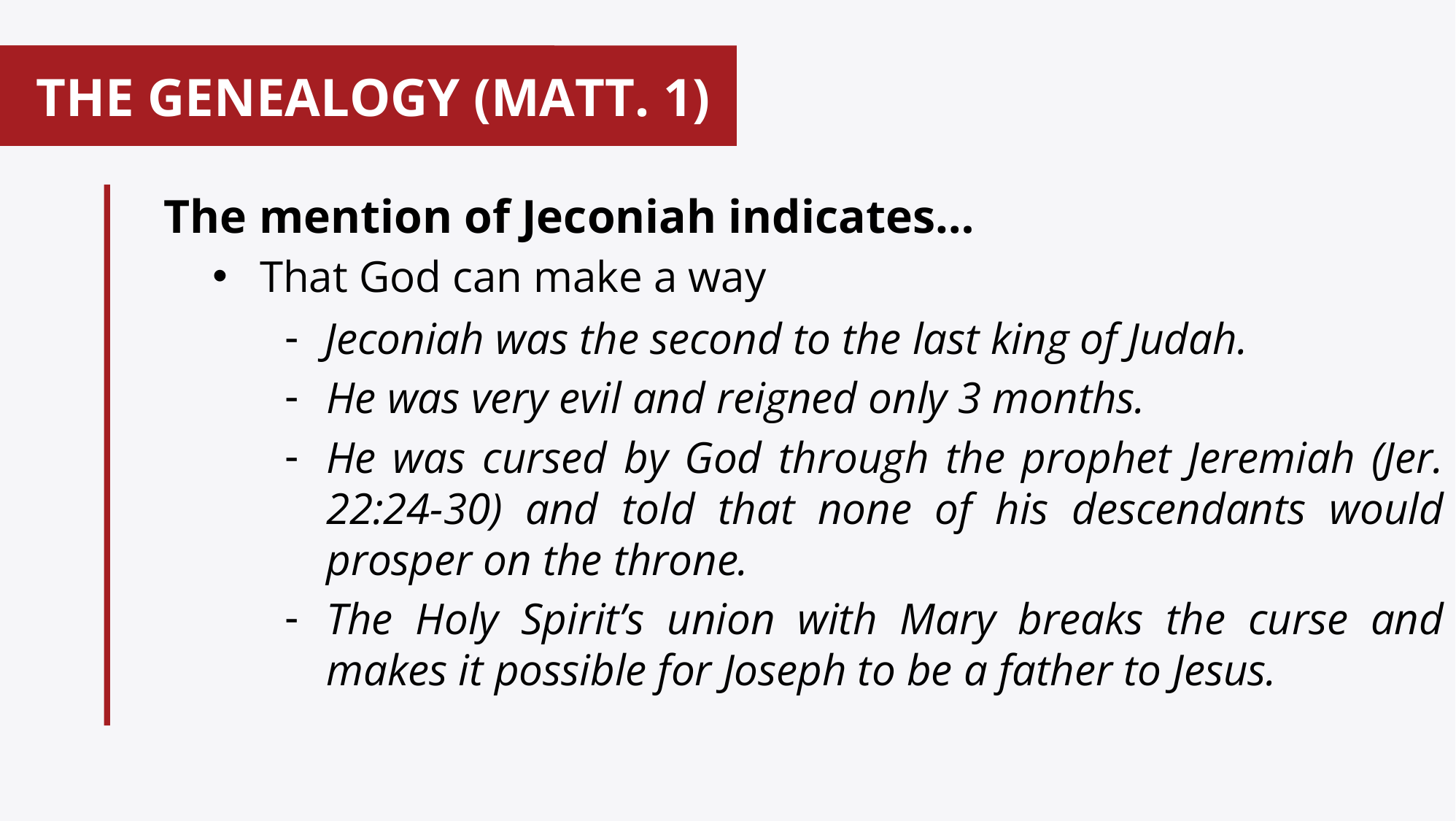

# THE GENEALOGY (MATT. 1)

Jeconiah was the second to the last king of Judah.
He was very evil and reigned only 3 months.
He was cursed by God through the prophet Jeremiah (Jer. 22:24-30) and told that none of his descendants would prosper on the throne.
The Holy Spirit’s union with Mary breaks the curse and makes it possible for Joseph to be a father to Jesus.

The mention of Jeconiah indicates…

That God can make a way